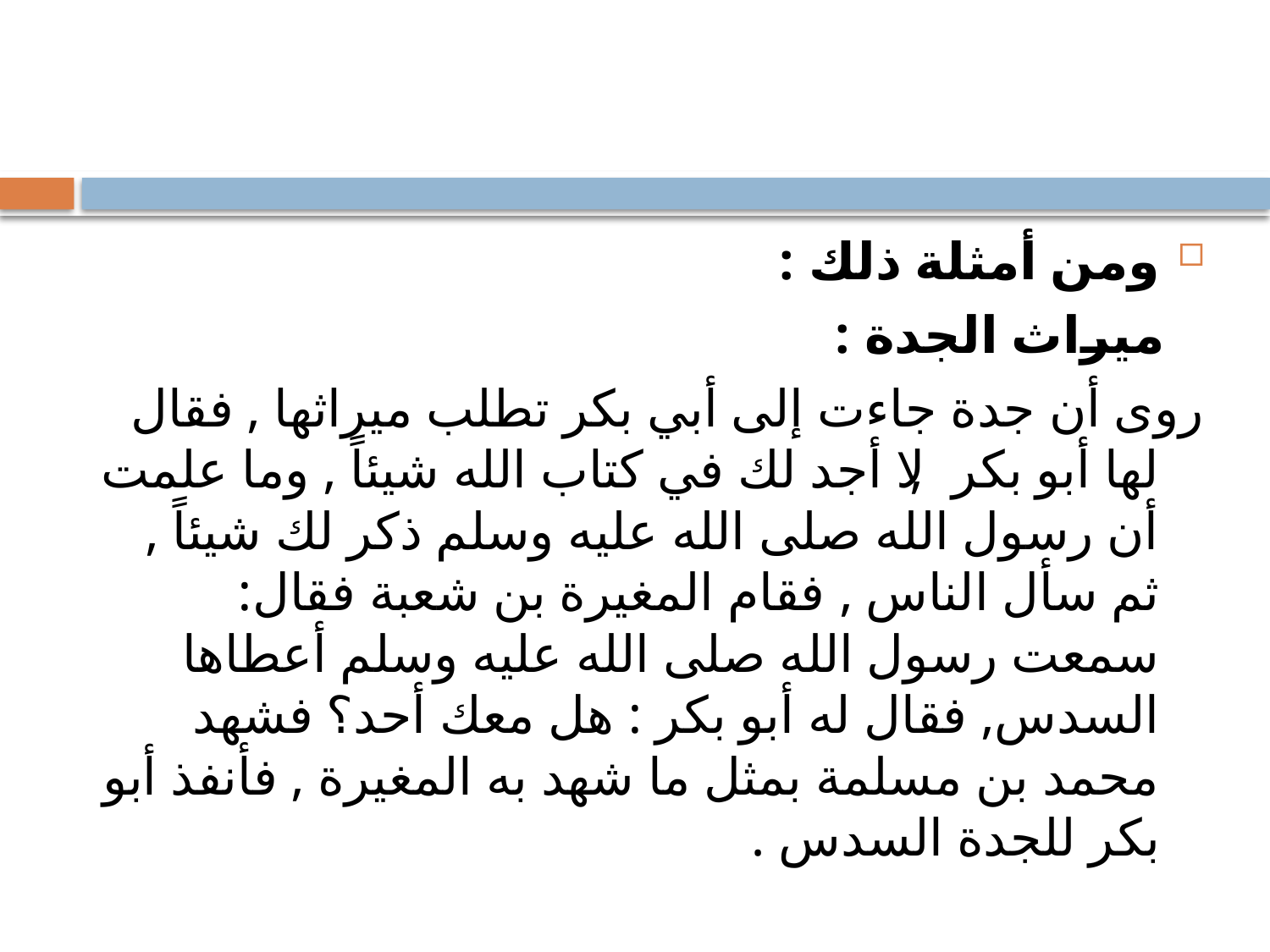

#
ومن أمثلة ذلك :
   ميراث الجدة :
روى أن جدة جاءت إلى أبي بكر تطلب ميراثها , فقال لها أبو بكر, لا أجد لك في كتاب الله شيئاً , وما علمت أن رسول الله صلى الله عليه وسلم ذكر لك شيئاً , ثم سأل الناس , فقام المغيرة بن شعبة فقال: سمعت رسول الله صلى الله عليه وسلم أعطاها السدس, فقال له أبو بكر : هل معك أحد؟ فشهد محمد بن مسلمة بمثل ما شهد به المغيرة , فأنفذ أبو بكر للجدة السدس .